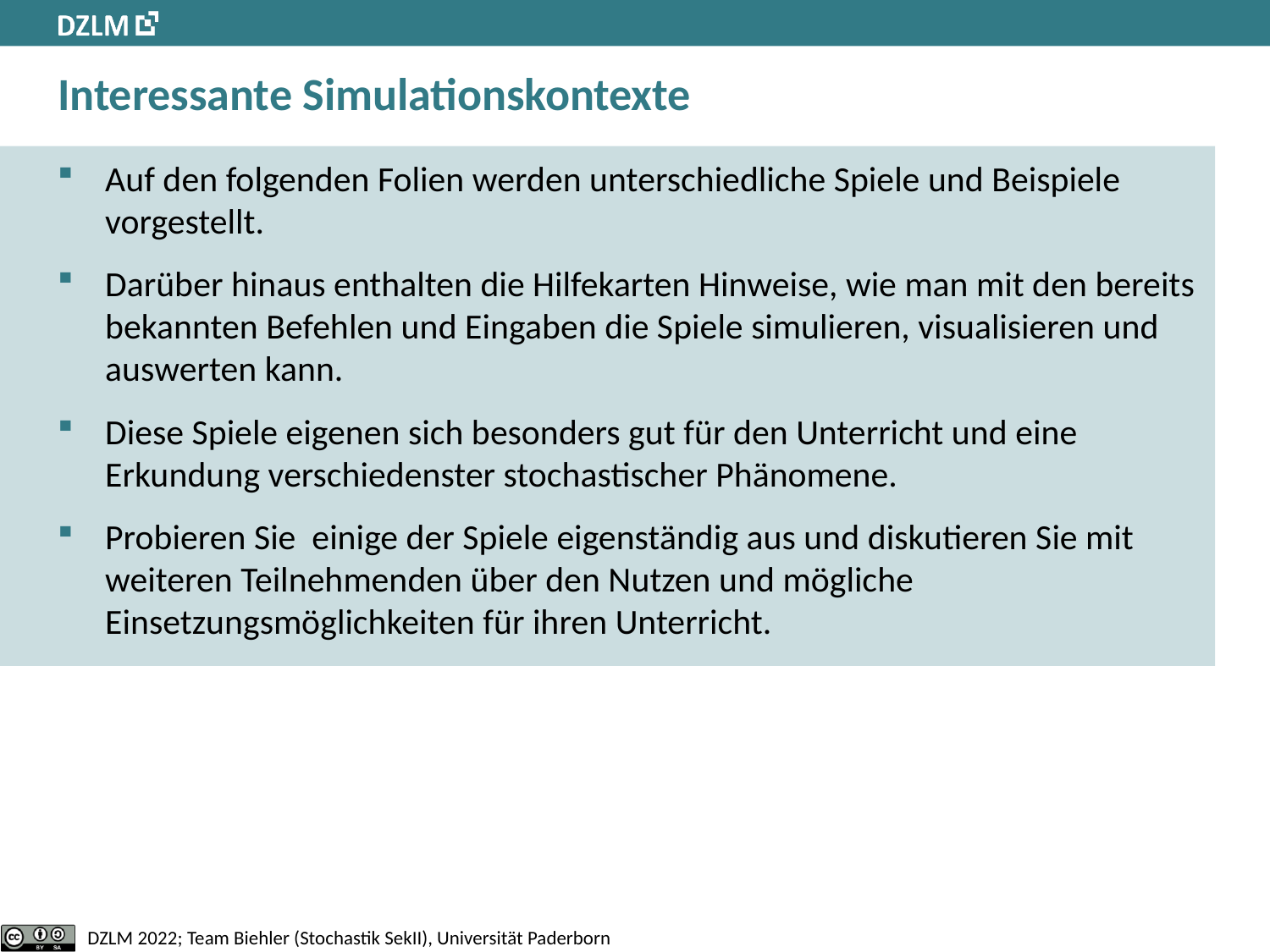

# Interessante Simulationskontexte

Auf den folgenden Folien werden unterschiedliche Spiele und Beispiele vorgestellt.
Darüber hinaus enthalten die Hilfekarten Hinweise, wie man mit den bereits bekannten Befehlen und Eingaben die Spiele simulieren, visualisieren und auswerten kann.
Diese Spiele eigenen sich besonders gut für den Unterricht und eine Erkundung verschiedenster stochastischer Phänomene.
Probieren Sie  einige der Spiele eigenständig aus und diskutieren Sie mit weiteren Teilnehmenden über den Nutzen und mögliche Einsetzungsmöglichkeiten für ihren Unterricht.